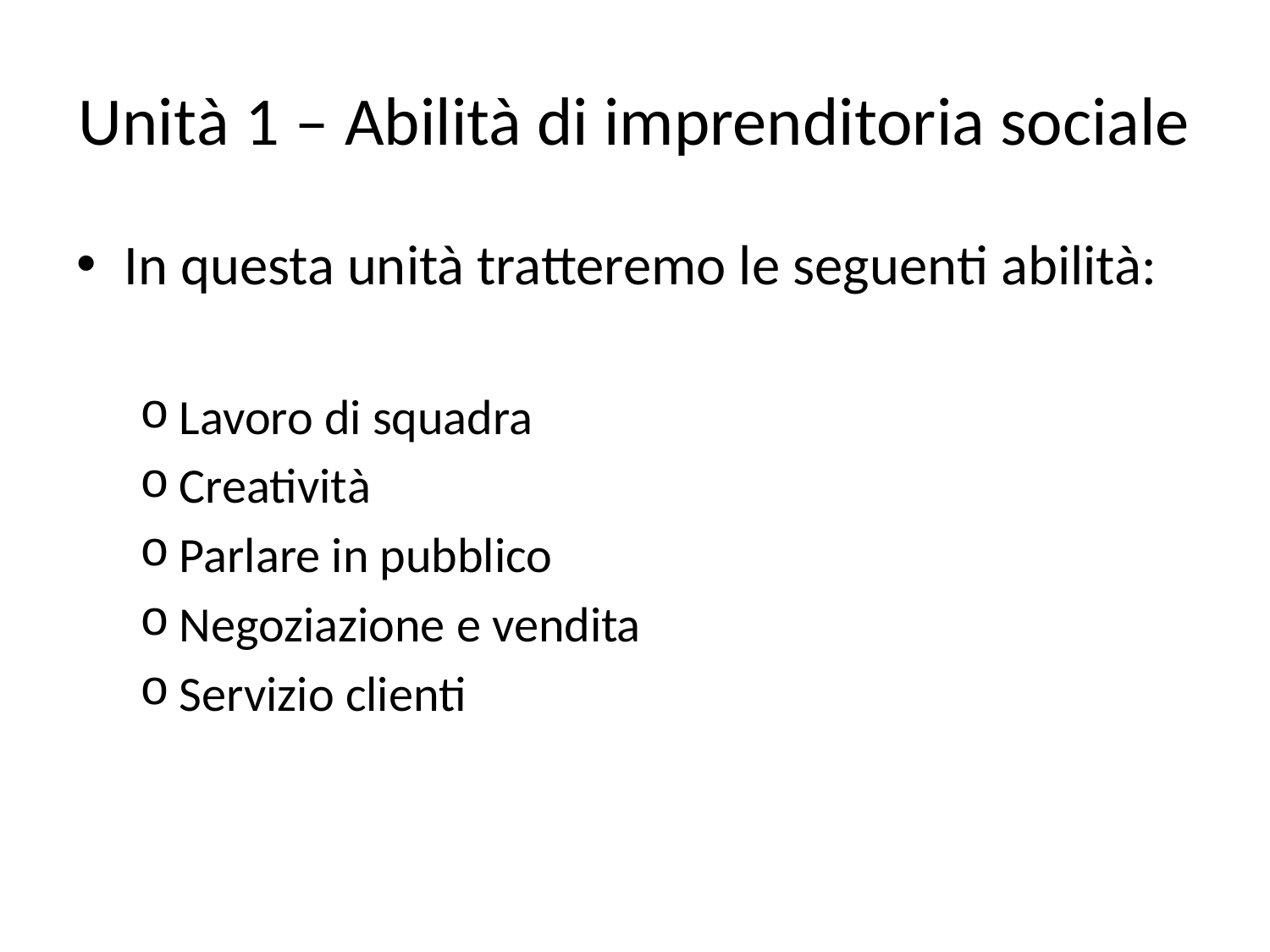

# Unità 1 – Abilità di imprenditoria sociale
In questa unità tratteremo le seguenti abilità:

Lavoro di squadra
Creatività
Parlare in pubblico
Negoziazione e vendita
Servizio clienti